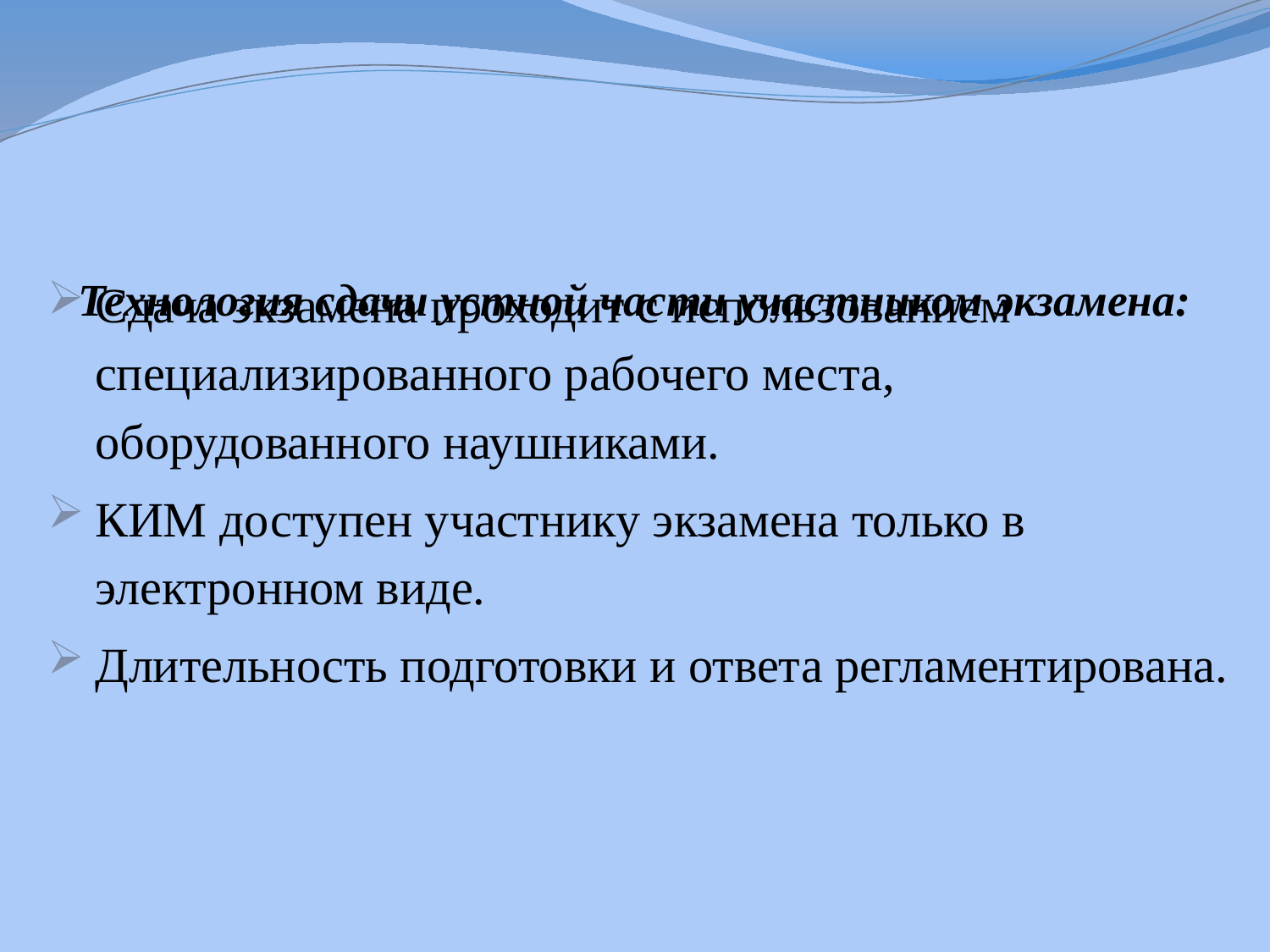

Сдача экзамена проходит с использованием специализированного рабочего места, оборудованного наушниками.
КИМ доступен участнику экзамена только в электронном виде.
Длительность подготовки и ответа регламентирована.

# Технология сдачи устной части участником экзамена: